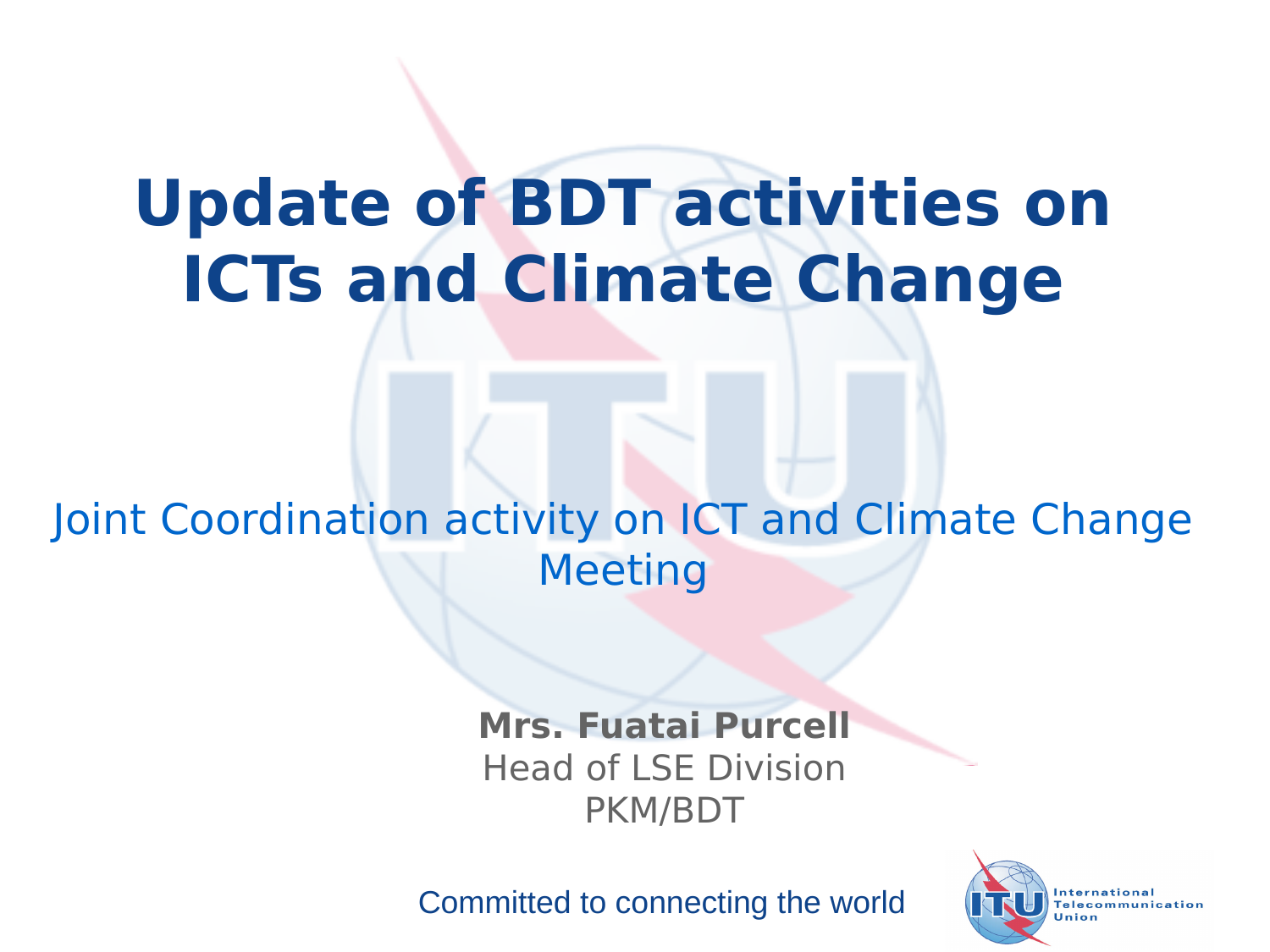

Update of BDT activities on ICTs and Climate Change
Joint Coordination activity on ICT and Climate Change Meeting
Mrs. Fuatai Purcell
Head of LSE Division
PKM/BDT